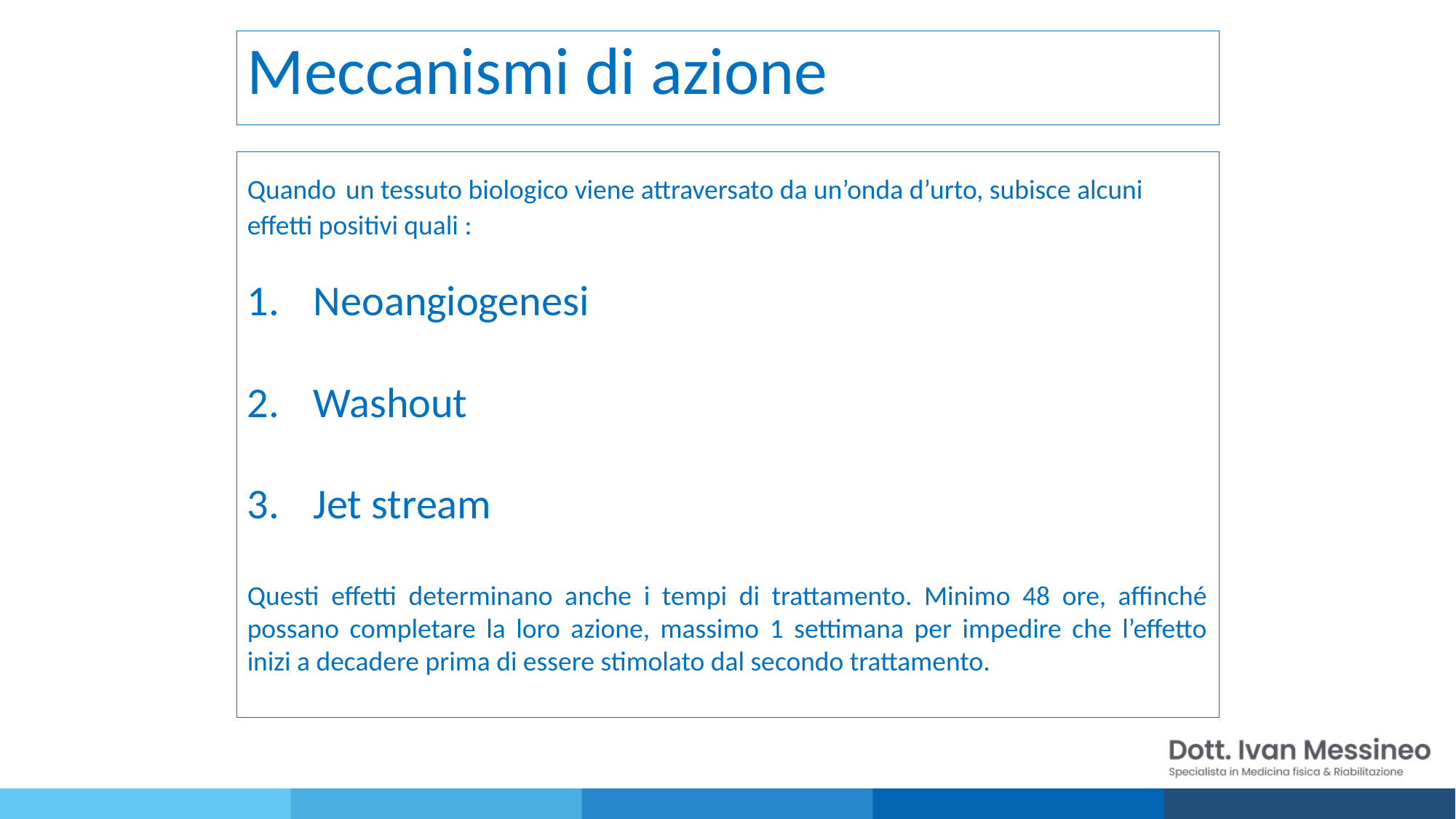

Meccanismi di azione
Quando un tessuto biologico viene attraversato da un’onda d’urto, subisce alcuni effetti positivi quali :

Neoangiogenesi

Washout

Jet stream

Questi effetti determinano anche i tempi di trattamento. Minimo 48 ore, affinché possano completare la loro azione, massimo 1 settimana per impedire che l’effetto inizi a decadere prima di essere stimolato dal secondo trattamento.